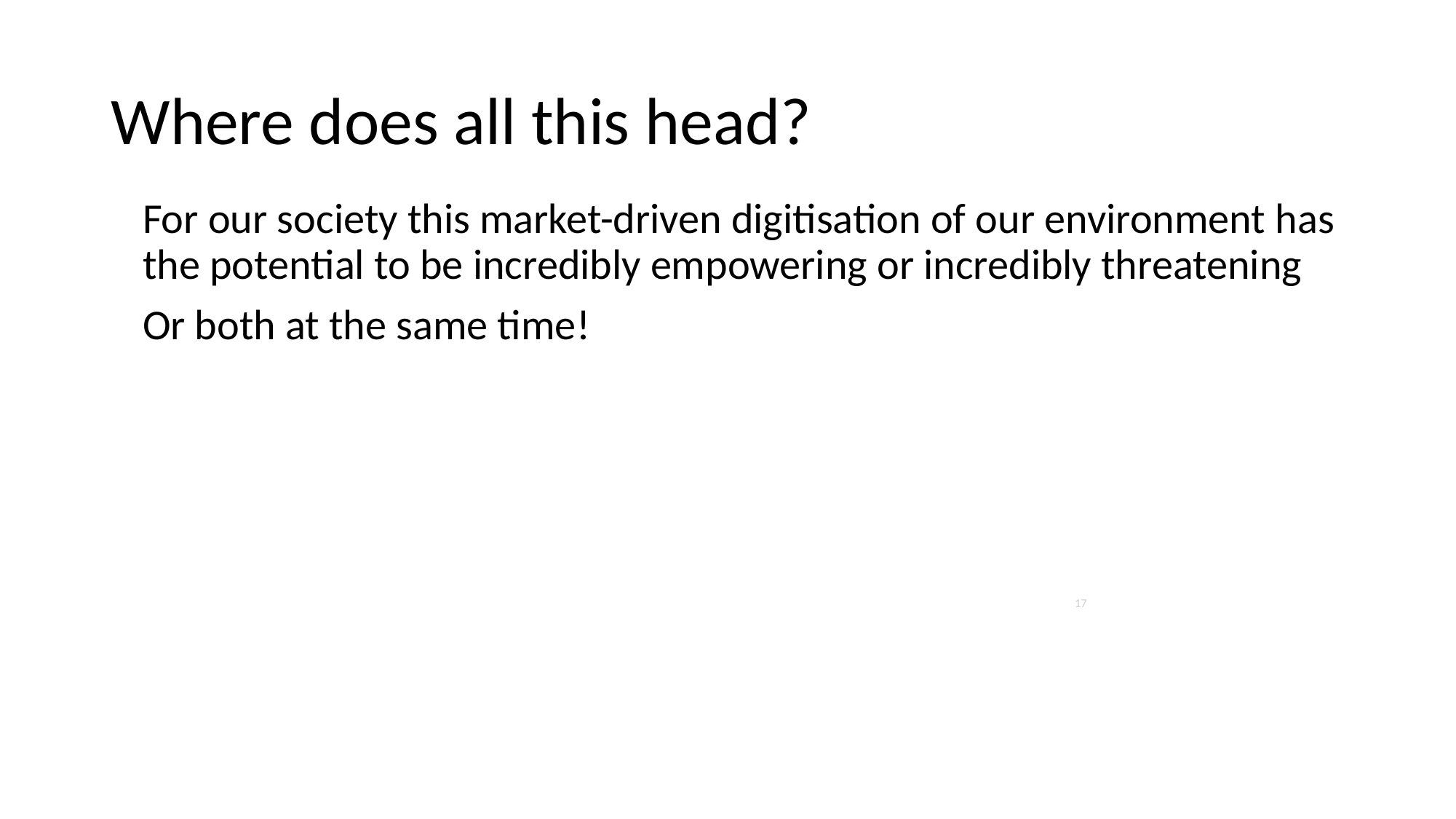

# Where does all this head?
For our society this market-driven digitisation of our environment has the potential to be incredibly empowering or incredibly threatening
Or both at the same time!
17